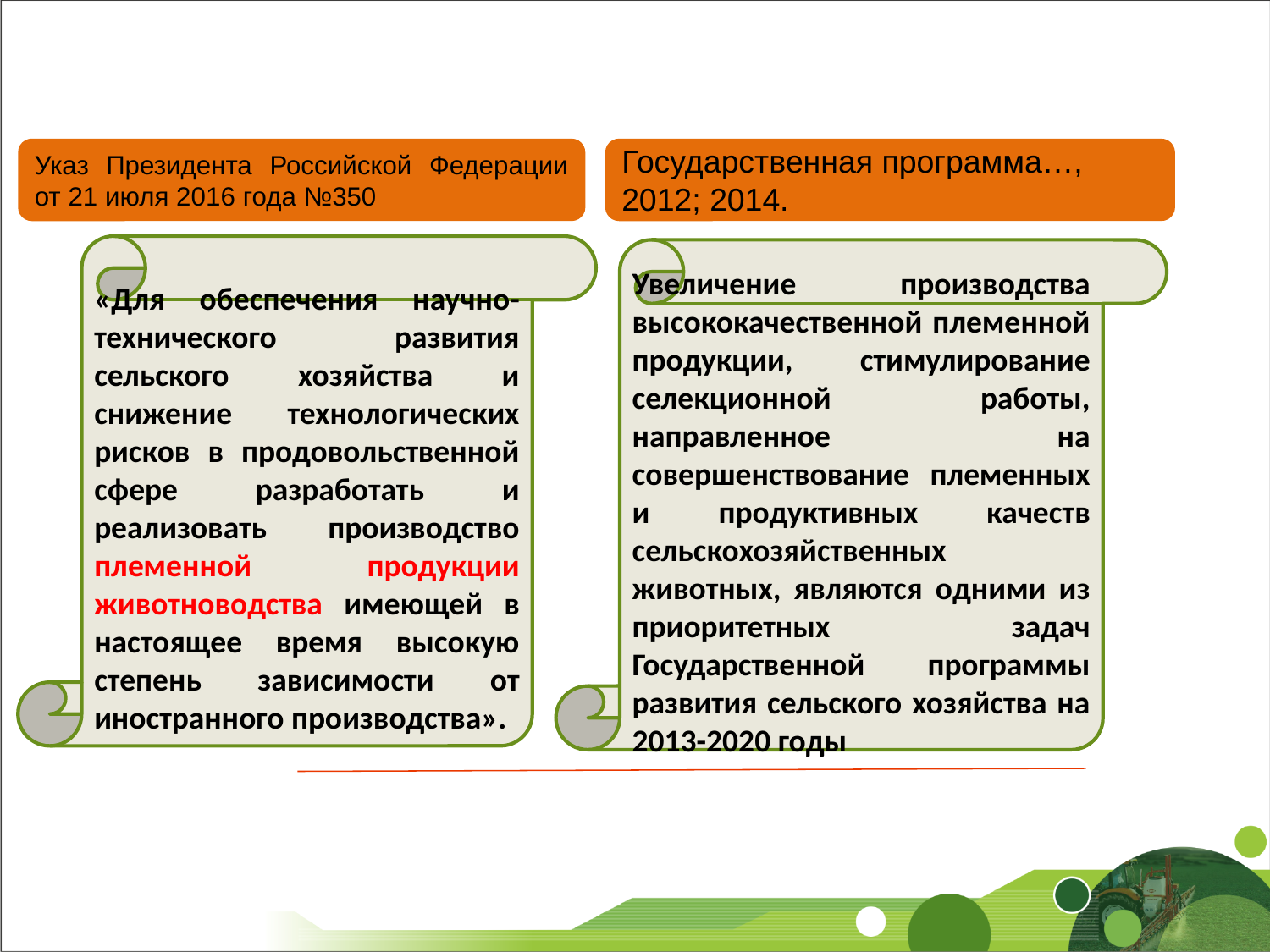

Указ Президента Российской Федерации от 21 июля 2016 года №350
Государственная программа…, 2012; 2014.
«Для обеспечения научно-технического развития сельского хозяйства и снижение технологических рисков в продовольственной сфере разработать и реализовать производство племенной продукции животноводства имеющей в настоящее время высокую степень зависимости от иностранного производства».
Увеличение производства высококачественной племенной продукции, стимулирование селекционной работы, направленное на совершенствование племенных и продуктивных качеств сельскохозяйственных животных, являются одними из приоритетных задач Государственной программы развития сельского хозяйства на 2013-2020 годы